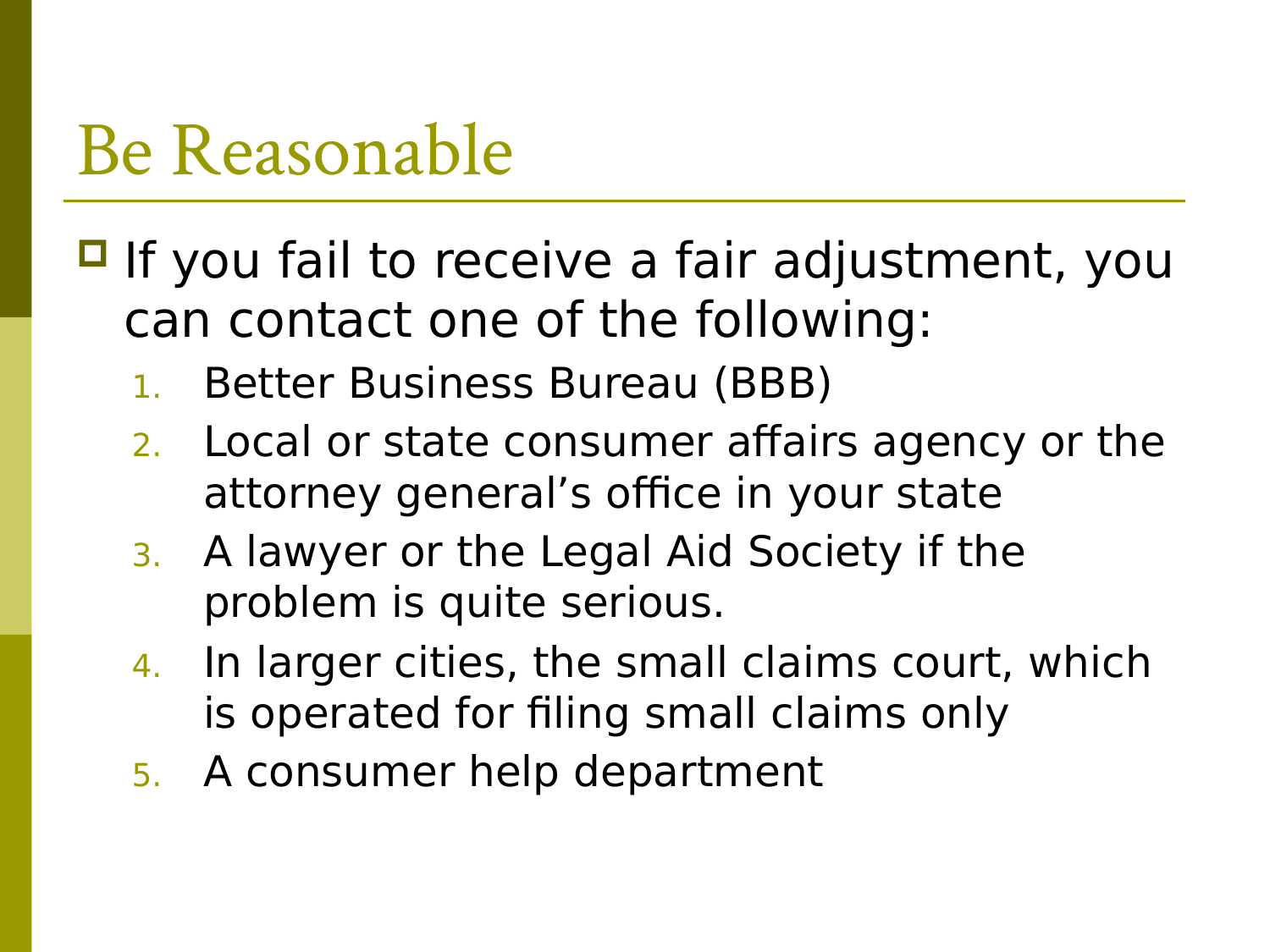

# Be Reasonable
If you fail to receive a fair adjustment, you can contact one of the following:
Better Business Bureau (BBB)
Local or state consumer affairs agency or the attorney general’s office in your state
A lawyer or the Legal Aid Society if the problem is quite serious.
In larger cities, the small claims court, which is operated for filing small claims only
A consumer help department